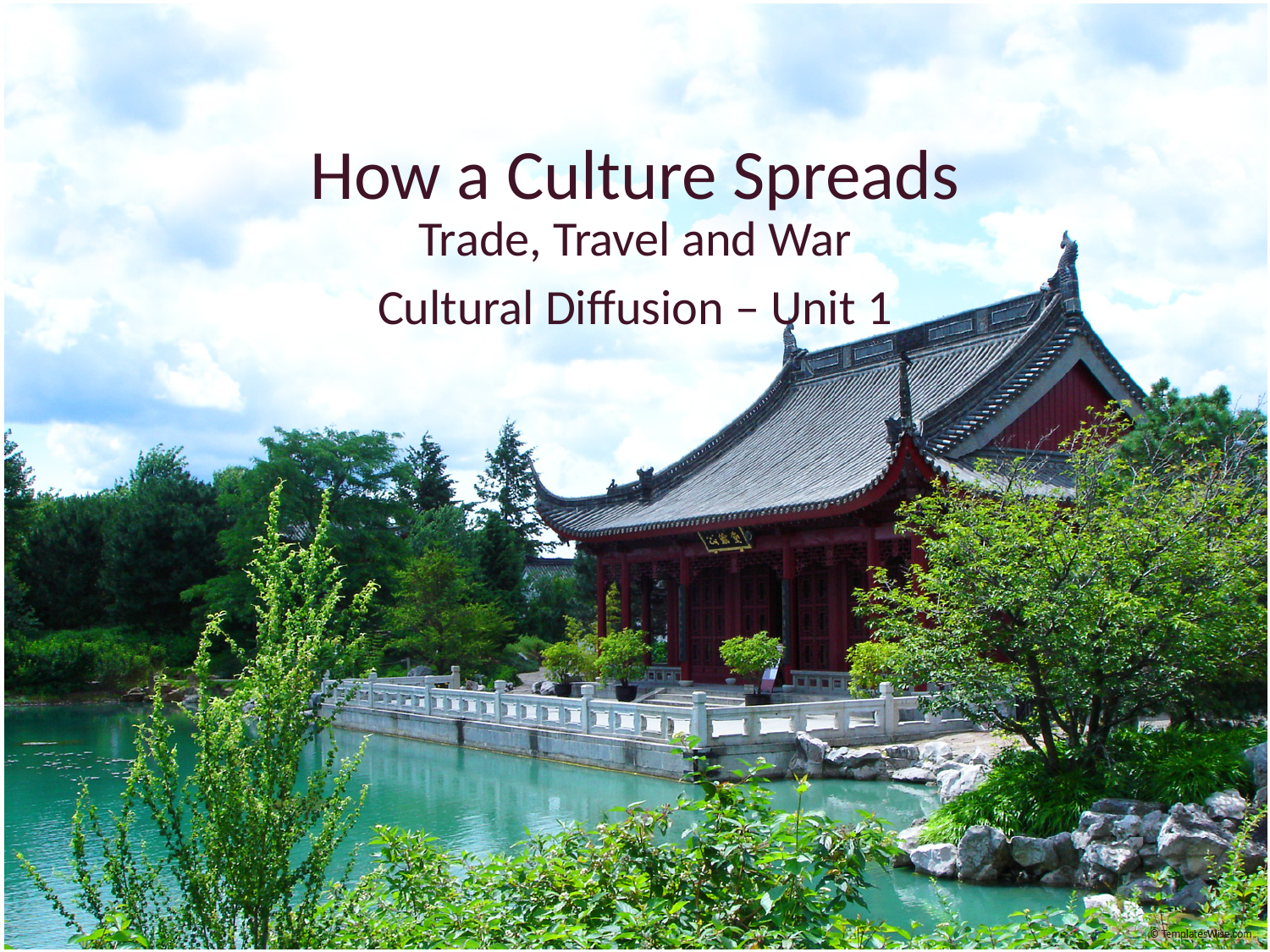

# How a Culture Spreads
Trade, Travel and War
Cultural Diffusion – Unit 1